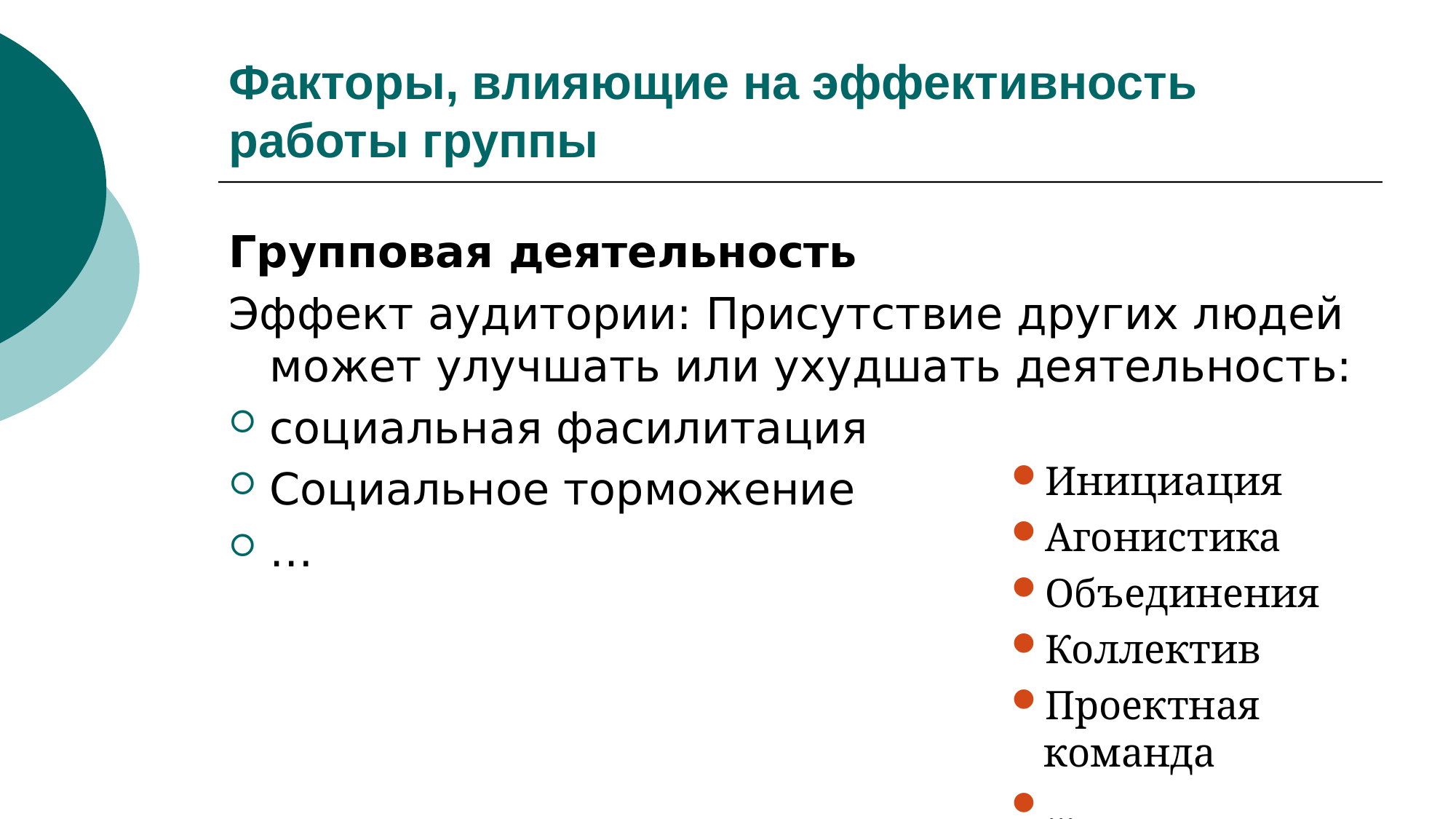

# Факторы, влияющие на эффективность работы группы
Групповая деятельность
Эффект аудитории: Присутствие других людей может улучшать или ухудшать деятельность:
социальная фасилитация
Социальное торможение
…
Инициация
Агонистика
Объединения
Коллектив
Проектная команда
…